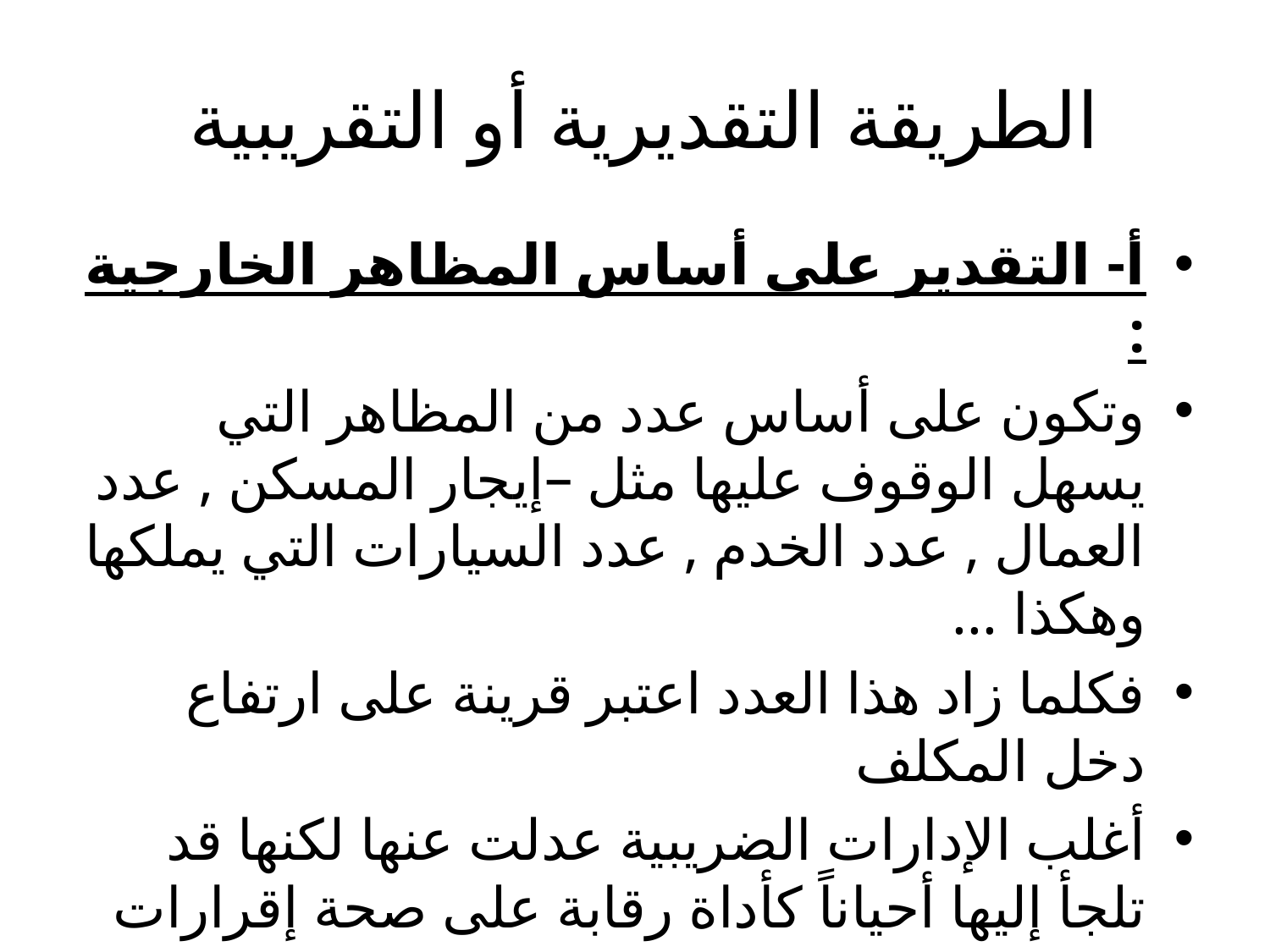

# الطريقة التقديرية أو التقريبية
أ- التقدير على أساس المظاهر الخارجية :
وتكون على أساس عدد من المظاهر التي يسهل الوقوف عليها مثل –إيجار المسكن , عدد العمال , عدد الخدم , عدد السيارات التي يملكها وهكذا ...
فكلما زاد هذا العدد اعتبر قرينة على ارتفاع دخل المكلف
أغلب الإدارات الضريبية عدلت عنها لكنها قد تلجأ إليها أحياناً كأداة رقابة على صحة إقرارات المكلفين .